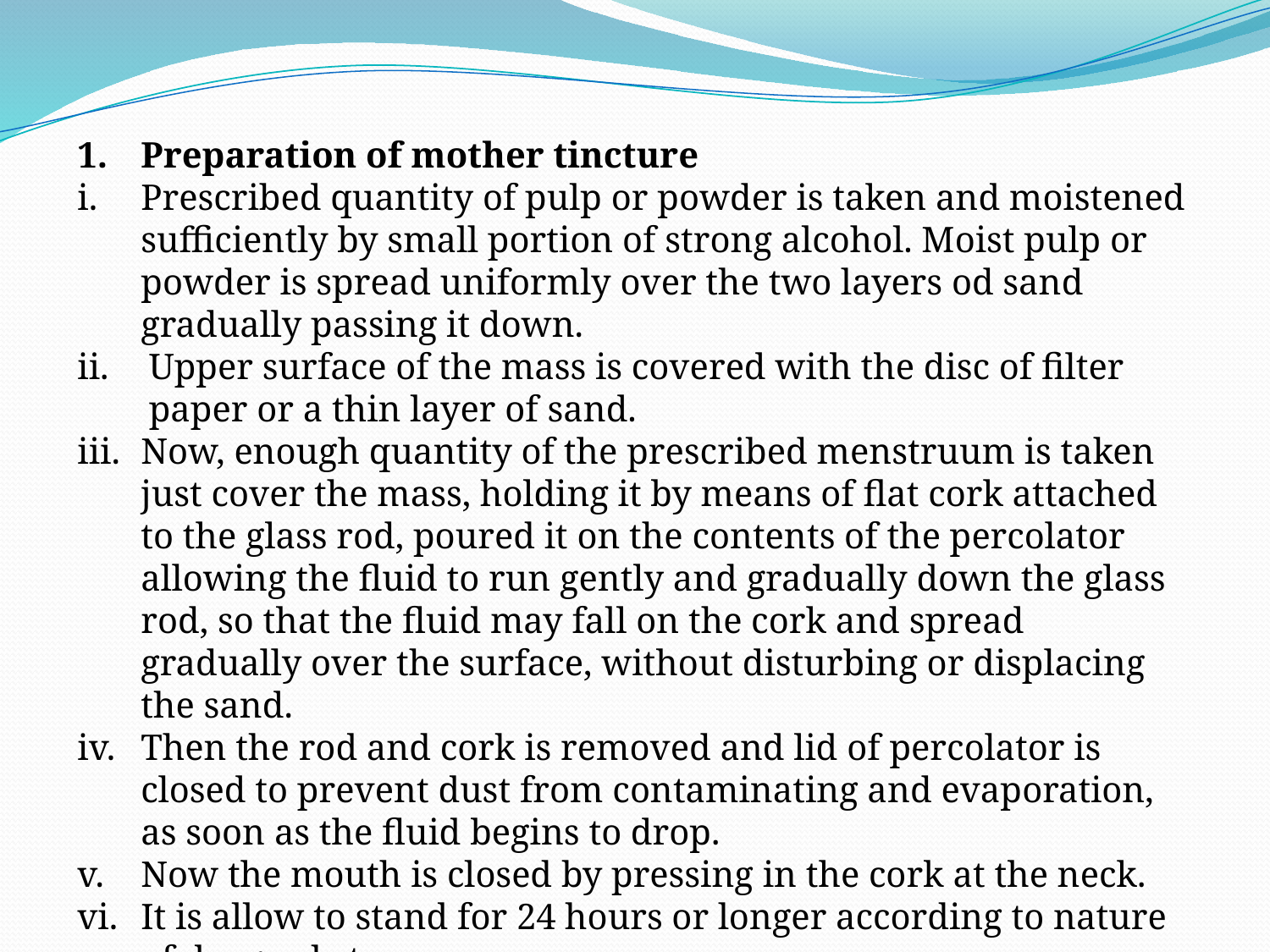

Preparation of mother tincture
Prescribed quantity of pulp or powder is taken and moistened sufficiently by small portion of strong alcohol. Moist pulp or powder is spread uniformly over the two layers od sand gradually passing it down.
Upper surface of the mass is covered with the disc of filter paper or a thin layer of sand.
Now, enough quantity of the prescribed menstruum is taken just cover the mass, holding it by means of flat cork attached to the glass rod, poured it on the contents of the percolator allowing the fluid to run gently and gradually down the glass rod, so that the fluid may fall on the cork and spread gradually over the surface, without disturbing or displacing the sand.
Then the rod and cork is removed and lid of percolator is closed to prevent dust from contaminating and evaporation, as soon as the fluid begins to drop.
Now the mouth is closed by pressing in the cork at the neck.
It is allow to stand for 24 hours or longer according to nature of drug substance.